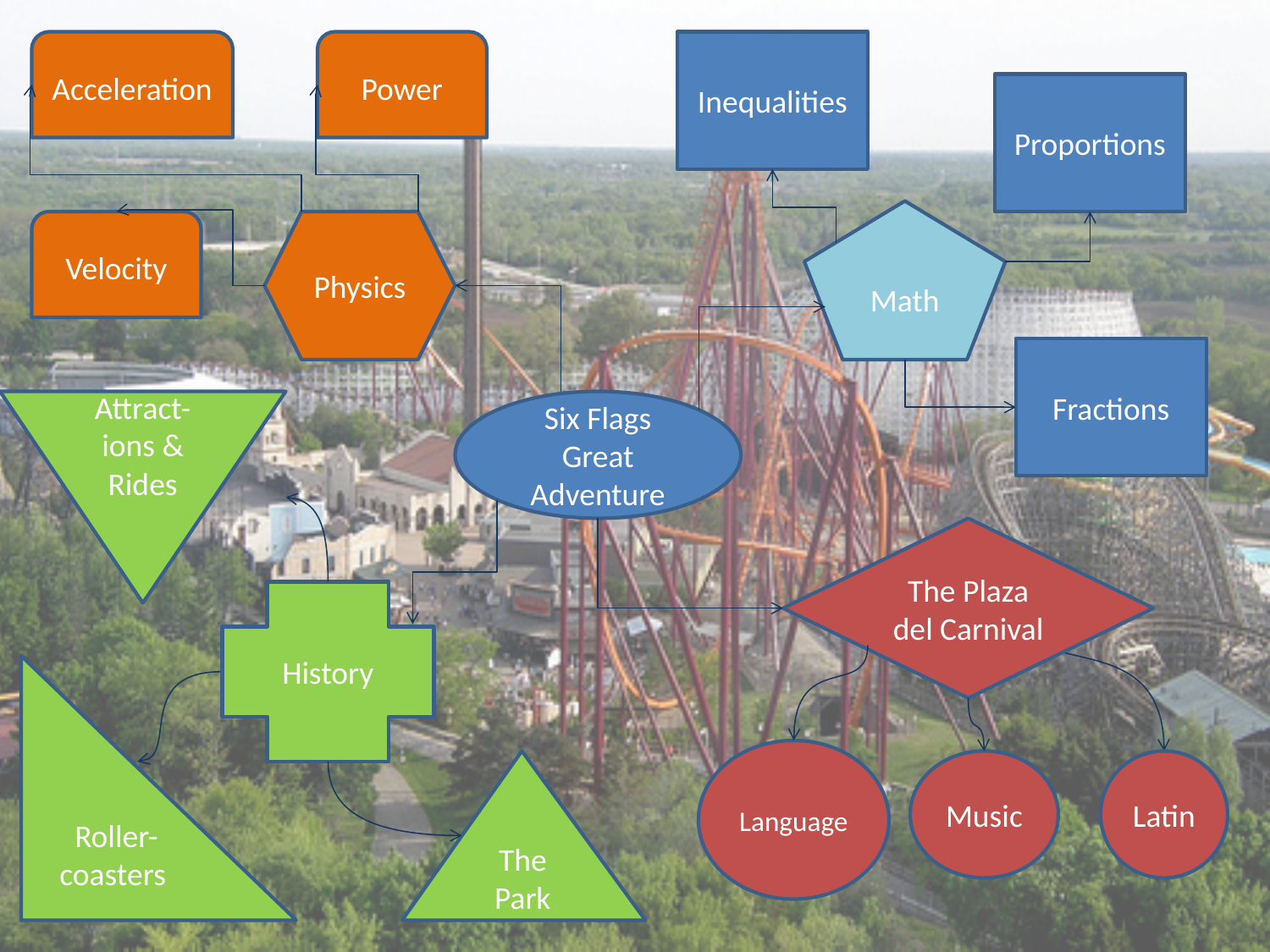

Acceleration
Power
Inequalities
Proportions
Math
Velocity
Physics
Fractions
Attract-ions & Rides
Six Flags Great Adventure
The Plaza del Carnival
History
 Roller-coasters
Language
The Park
Music
Latin